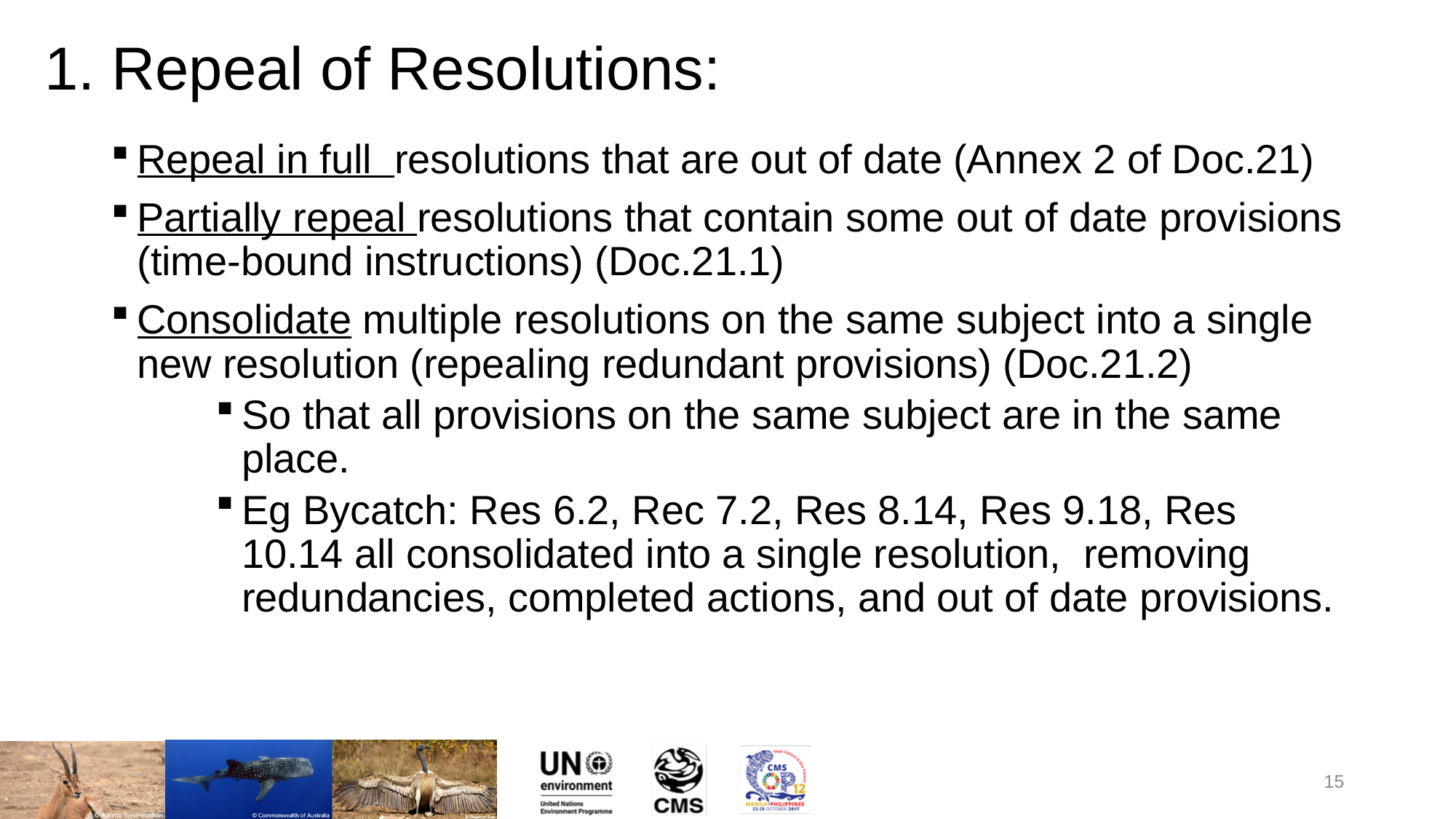

1. Repeal of Resolutions:
Repeal in full  resolutions that are out of date (Annex 2 of Doc.21)
Partially repeal resolutions that contain some out of date provisions (time-bound instructions) (Doc.21.1)
Consolidate multiple resolutions on the same subject into a single new resolution (repealing redundant provisions) (Doc.21.2)
So that all provisions on the same subject are in the same place.
Eg Bycatch: Res 6.2, Rec 7.2, Res 8.14, Res 9.18, Res 10.14 all consolidated into a single resolution,  removing redundancies, completed actions, and out of date provisions.

15